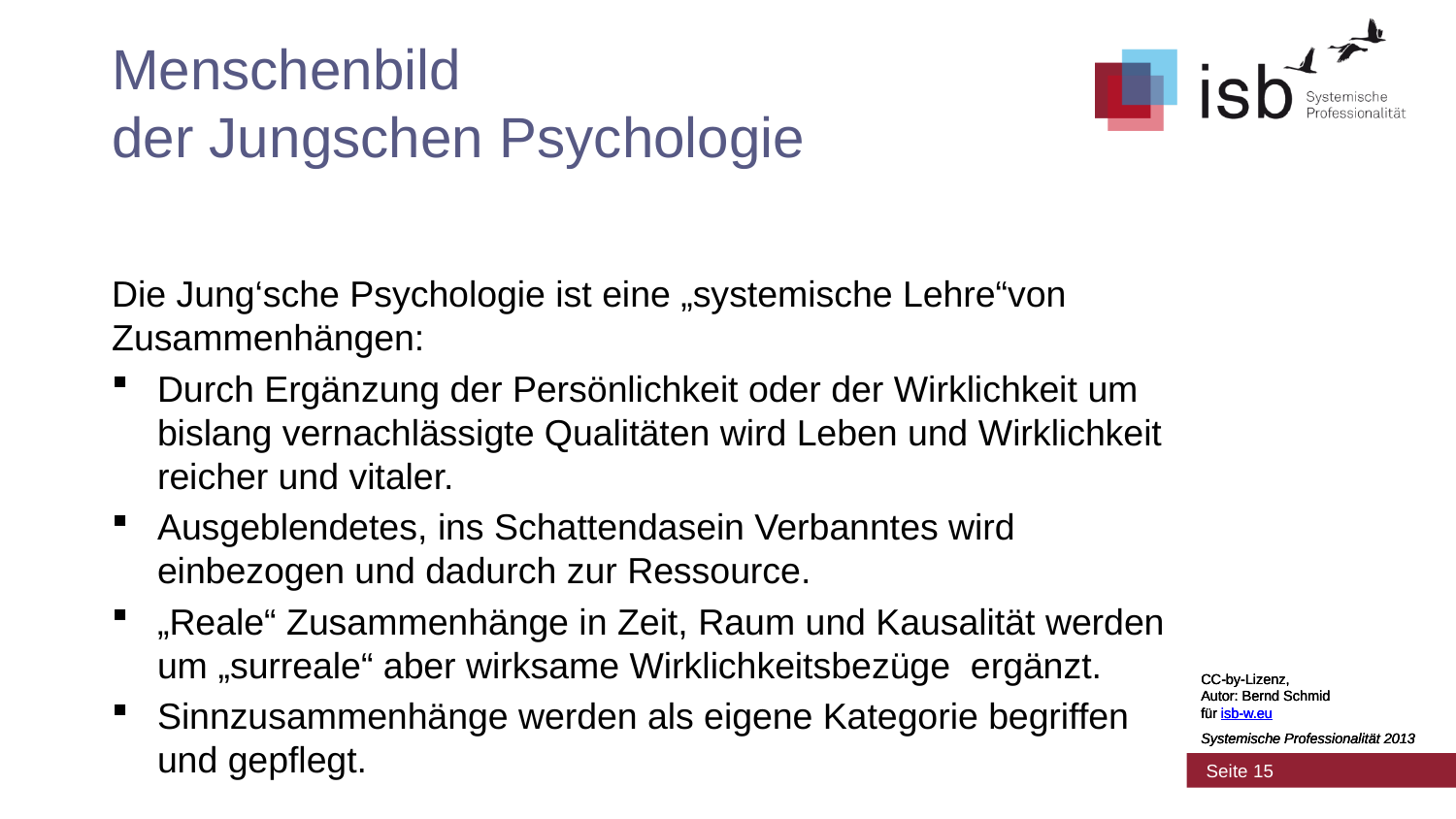

# Menschenbild der Jungschen Psychologie
Die Jung‘sche Psychologie ist eine „systemische Lehre“von Zusammenhängen:
Durch Ergänzung der Persönlichkeit oder der Wirklichkeit um bislang vernachlässigte Qualitäten wird Leben und Wirklichkeit reicher und vitaler.
Ausgeblendetes, ins Schattendasein Verbanntes wird einbezogen und dadurch zur Ressource.
„Reale“ Zusammenhänge in Zeit, Raum und Kausalität werden um „surreale“ aber wirksame Wirklichkeitsbezüge  ergänzt.
Sinnzusammenhänge werden als eigene Kategorie begriffen und gepflegt.

CC-by-Lizenz,
Autor: Bernd Schmid
für isb-w.eu
Systemische Professionalität 2013

CC-by-Lizenz,
Autor: Bernd Schmid
für isb-w.eu
Systemische Professionalität 2013
 Seite 15